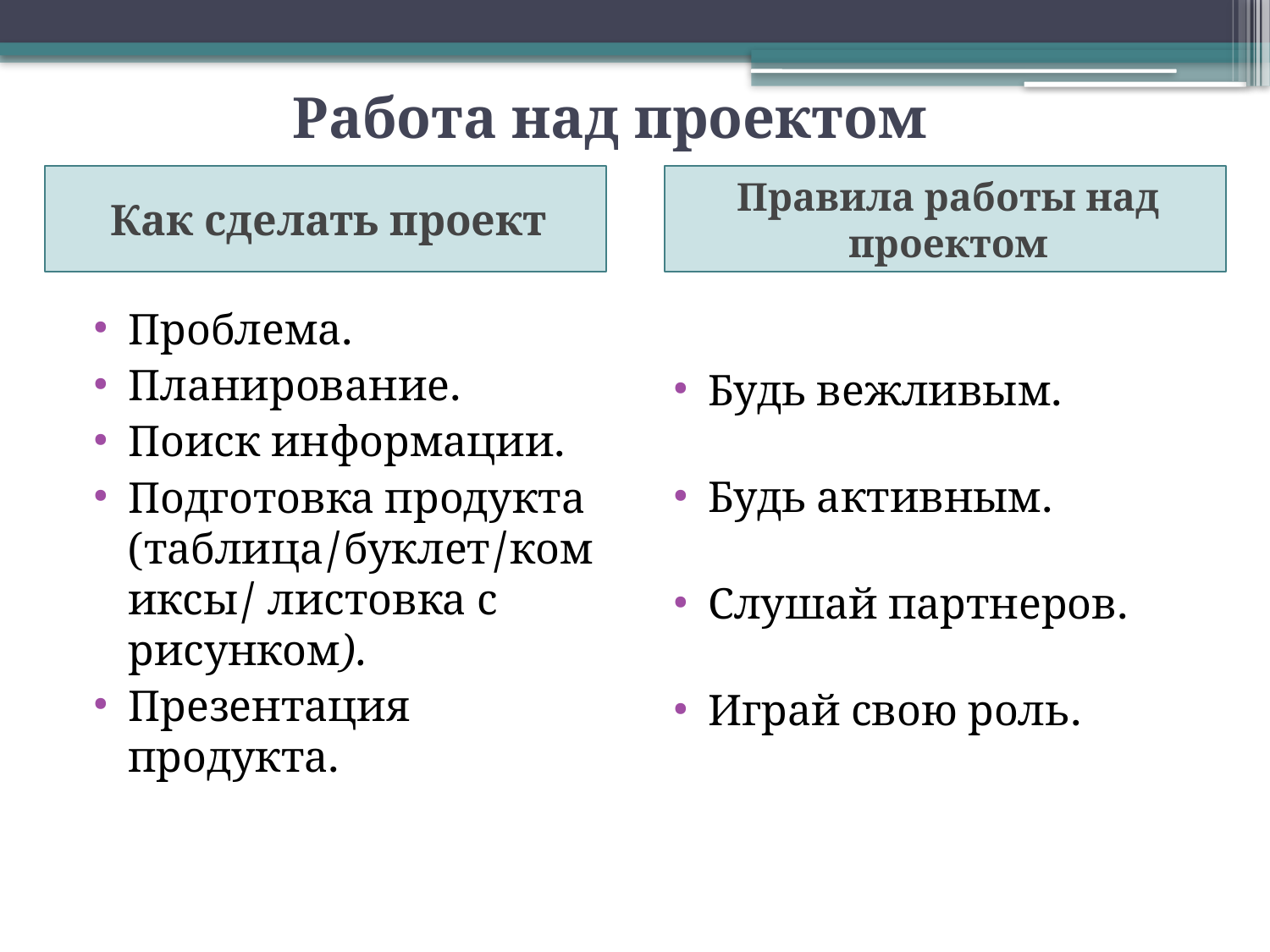

# Работа над проектом
Как сделать проект
Правила работы над проектом
Проблема.
Планирование.
Поиск информации.
Подготовка продукта (таблица/буклет/комиксы/ листовка с рисунком).
Презентация продукта.
Будь вежливым.
Будь активным.
Слушай партнеров.
Играй свою роль.